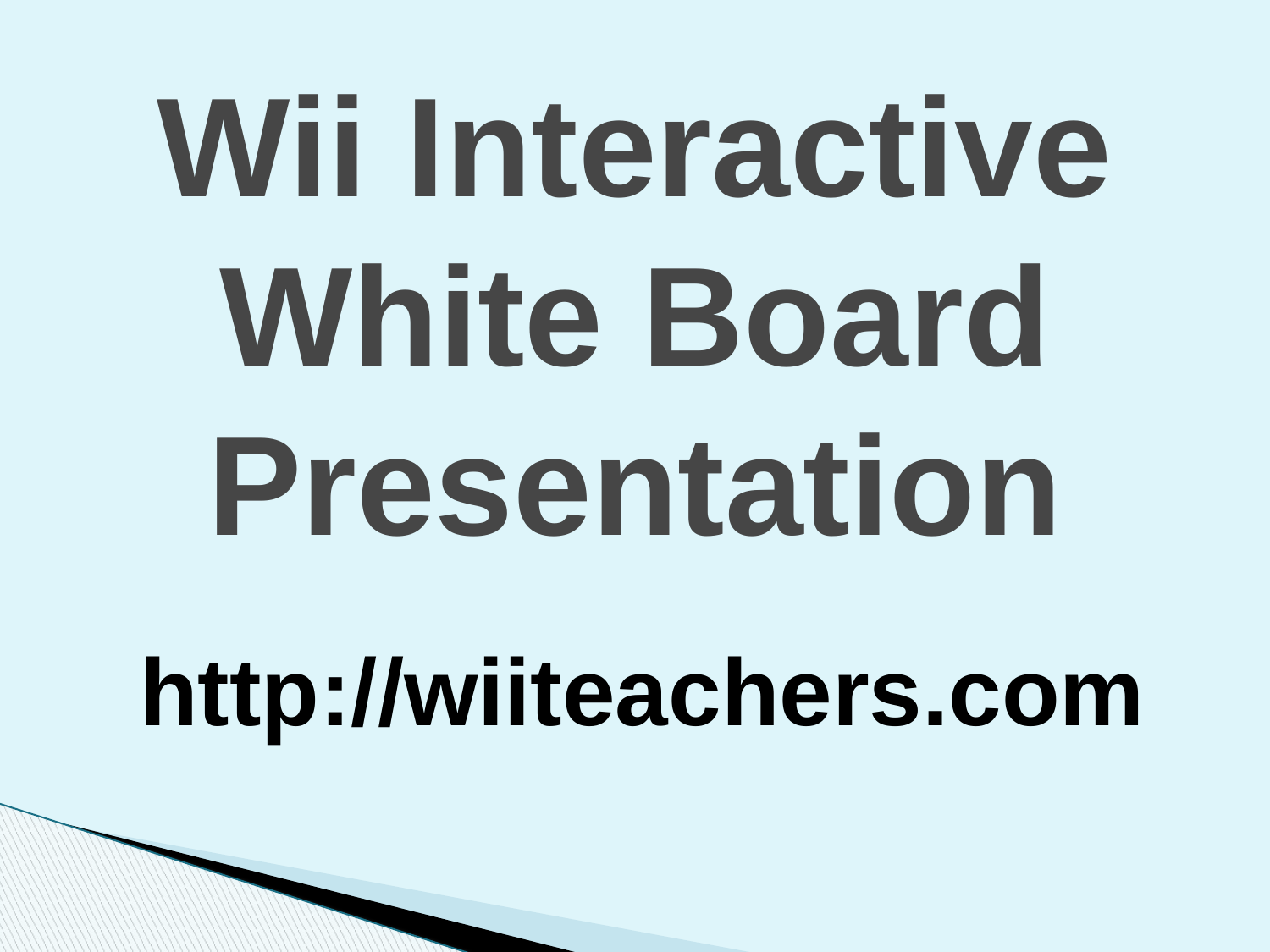

# Wii Interactive White Board Presentation
http://wiiteachers.com